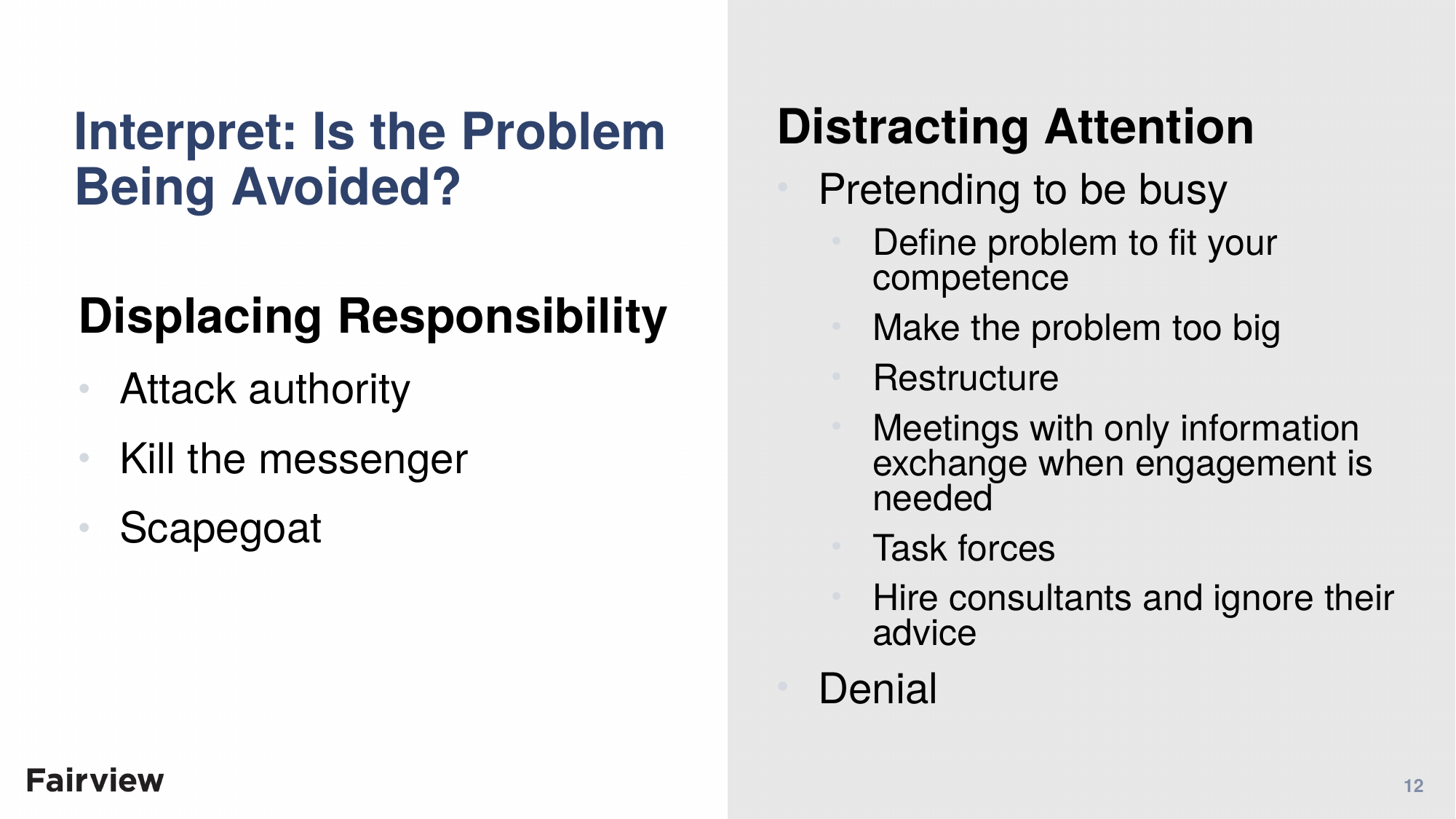

# Interpret: Is the Problem Being Avoided?
Distracting Attention
Pretending to be busy
Define problem to fit your competence
Make the problem too big
Restructure
Meetings with only information exchange when engagement is needed
Task forces
Hire consultants and ignore their advice
Denial
Displacing Responsibility
Attack authority
Kill the messenger
Scapegoat
12